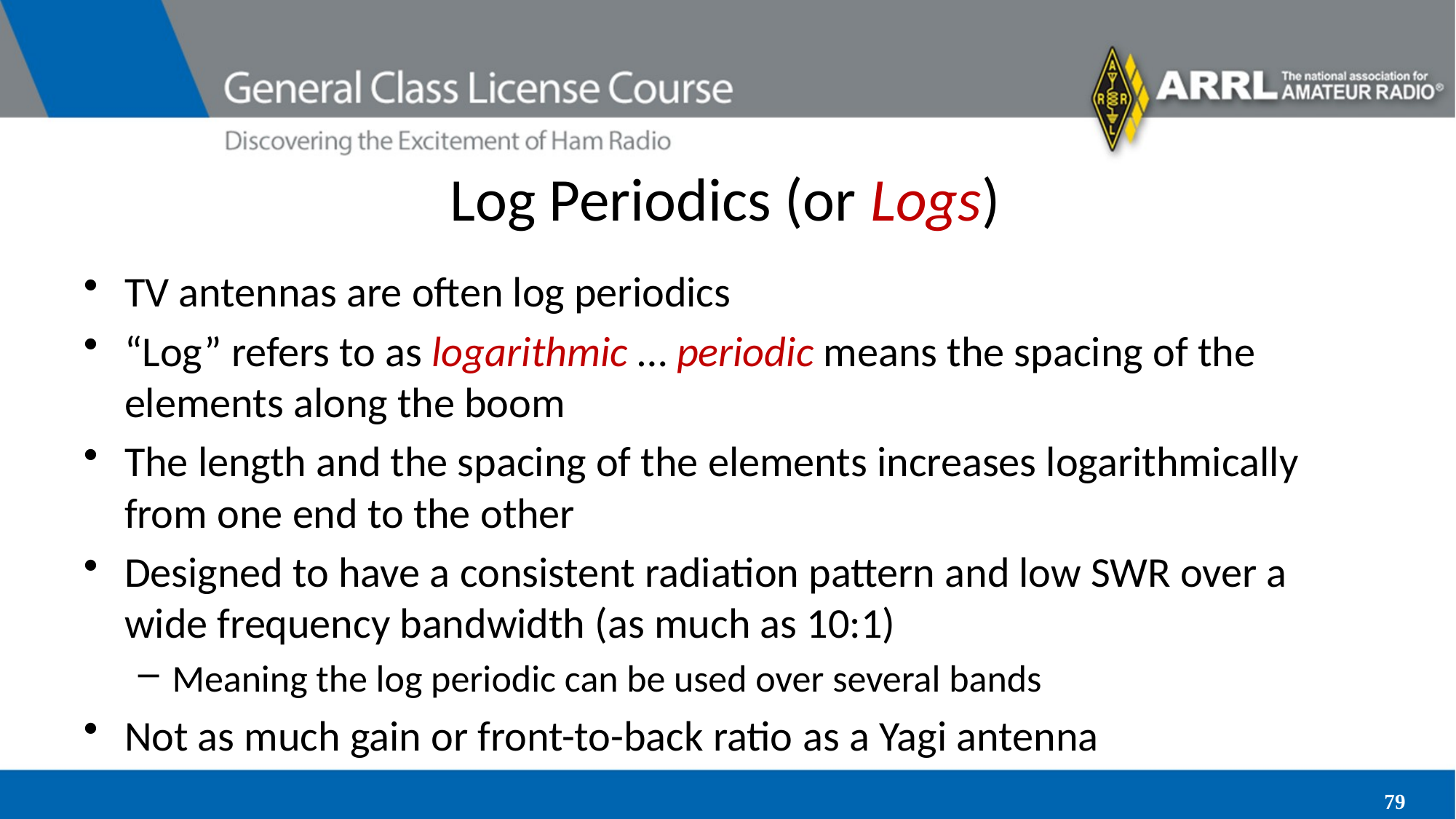

# Log Periodics (or Logs)
TV antennas are often log periodics
“Log” refers to as logarithmic … periodic means the spacing of the elements along the boom
The length and the spacing of the elements increases logarithmically from one end to the other
Designed to have a consistent radiation pattern and low SWR over a wide frequency bandwidth (as much as 10:1)
Meaning the log periodic can be used over several bands
Not as much gain or front-to-back ratio as a Yagi antenna